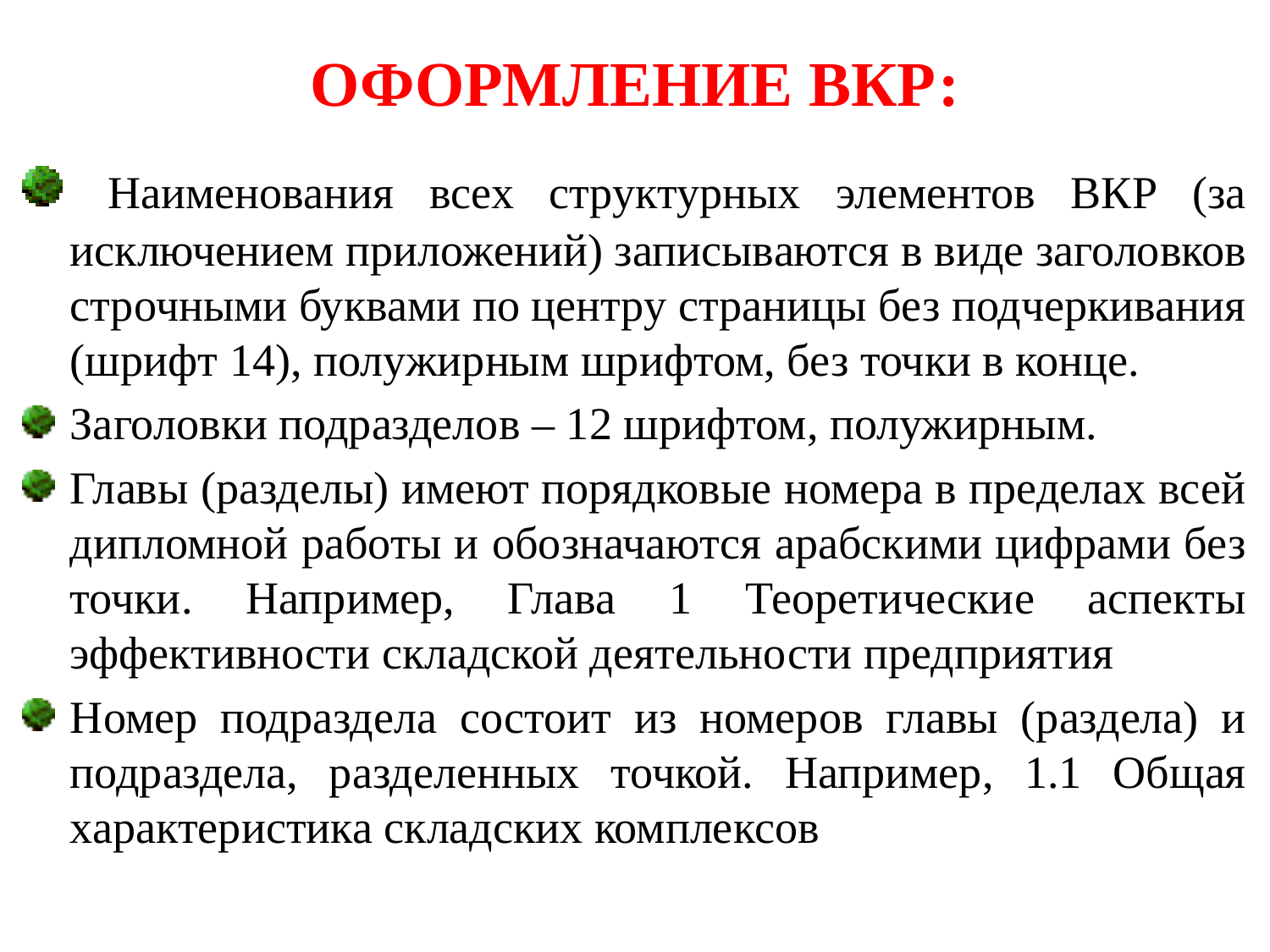

# ОФОРМЛЕНИЕ ВКР:
 Наименования всех структурных элементов ВКР (за исключением приложений) записываются в виде заголовков строчными буквами по центру страницы без подчеркивания (шрифт 14), полужирным шрифтом, без точки в конце.
Заголовки подразделов – 12 шрифтом, полужирным.
Главы (разделы) имеют порядковые номера в пределах всей дипломной работы и обозначаются арабскими цифрами без точки. Например, Глава 1 Теоретические аспекты эффективности складской деятельности предприятия
Номер подраздела состоит из номеров главы (раздела) и подраздела, разделенных точкой. Например, 1.1 Общая характеристика складских комплексов